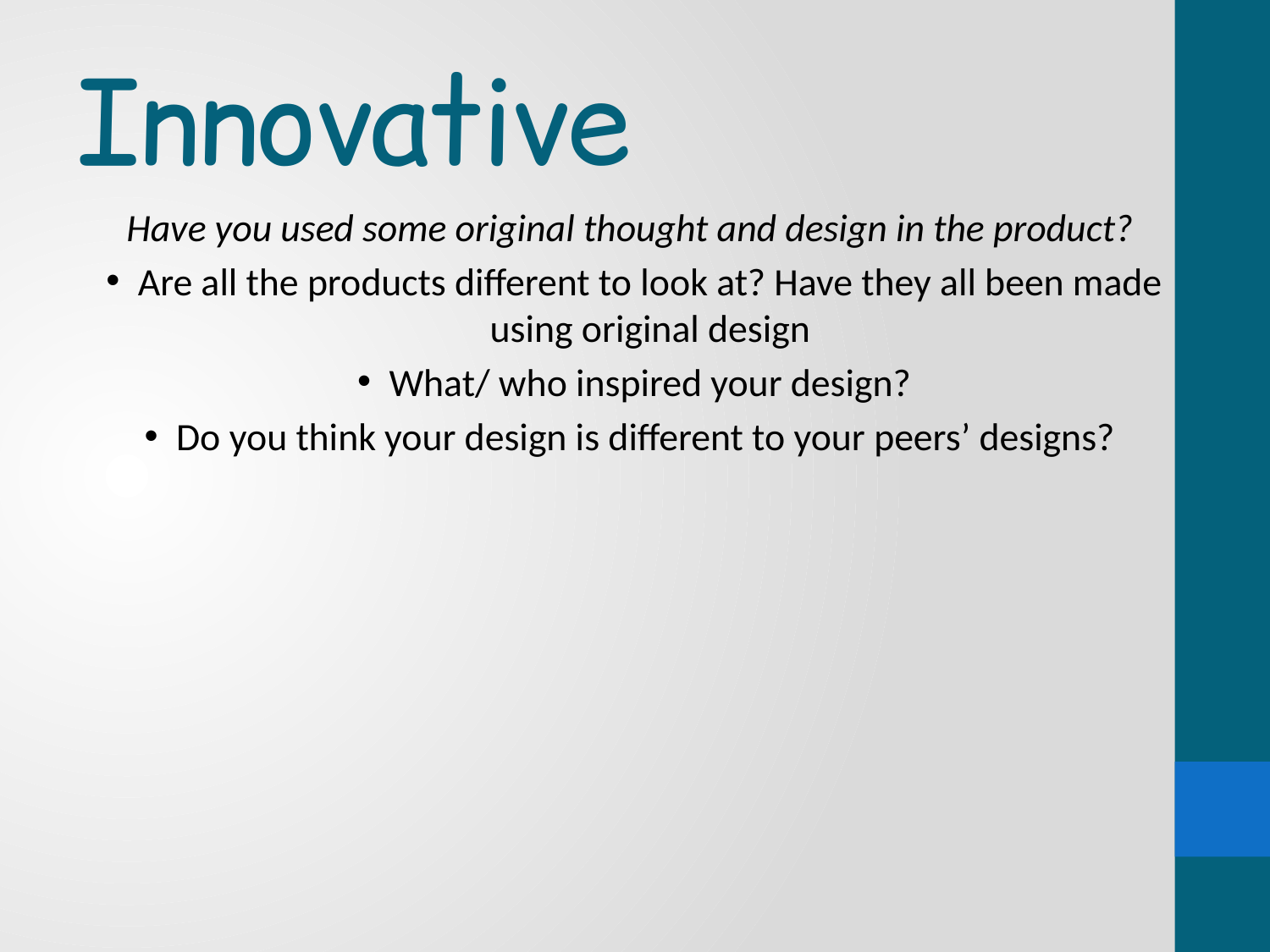

# Innovative
Have you used some original thought and design in the product?
Are all the products different to look at? Have they all been made using original design
What/ who inspired your design?
Do you think your design is different to your peers’ designs?